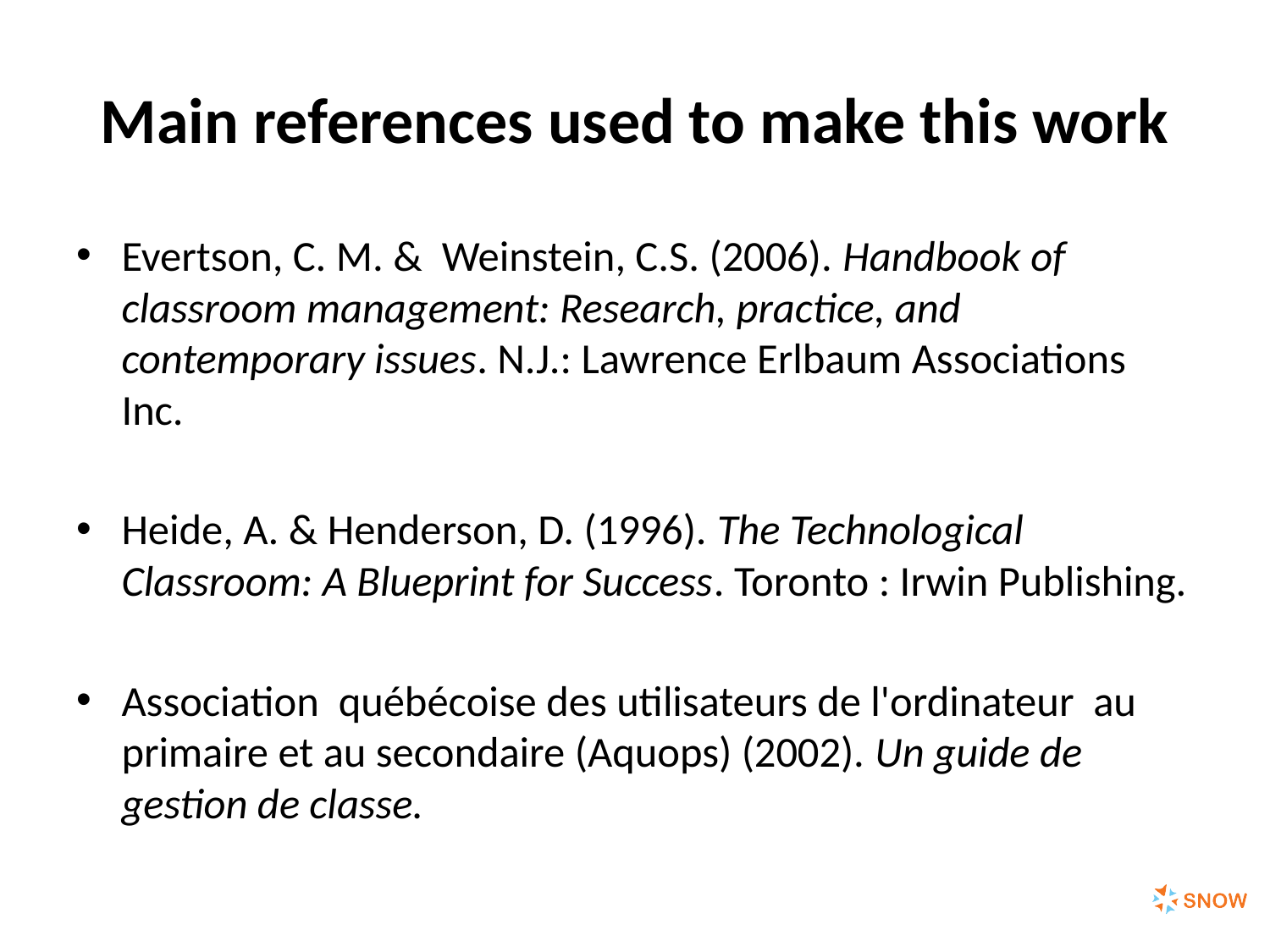

# Main references used to make this work
Evertson, C. M. &  Weinstein, C.S. (2006). Handbook of classroom management: Research, practice, and contemporary issues. N.J.: Lawrence Erlbaum Associations Inc.

Heide, A. & Henderson, D. (1996). The Technological Classroom: A Blueprint for Success. Toronto : Irwin Publishing.

Association  québécoise des utilisateurs de l'ordinateur  au primaire et au secondaire (Aquops) (2002). Un guide de gestion de classe.